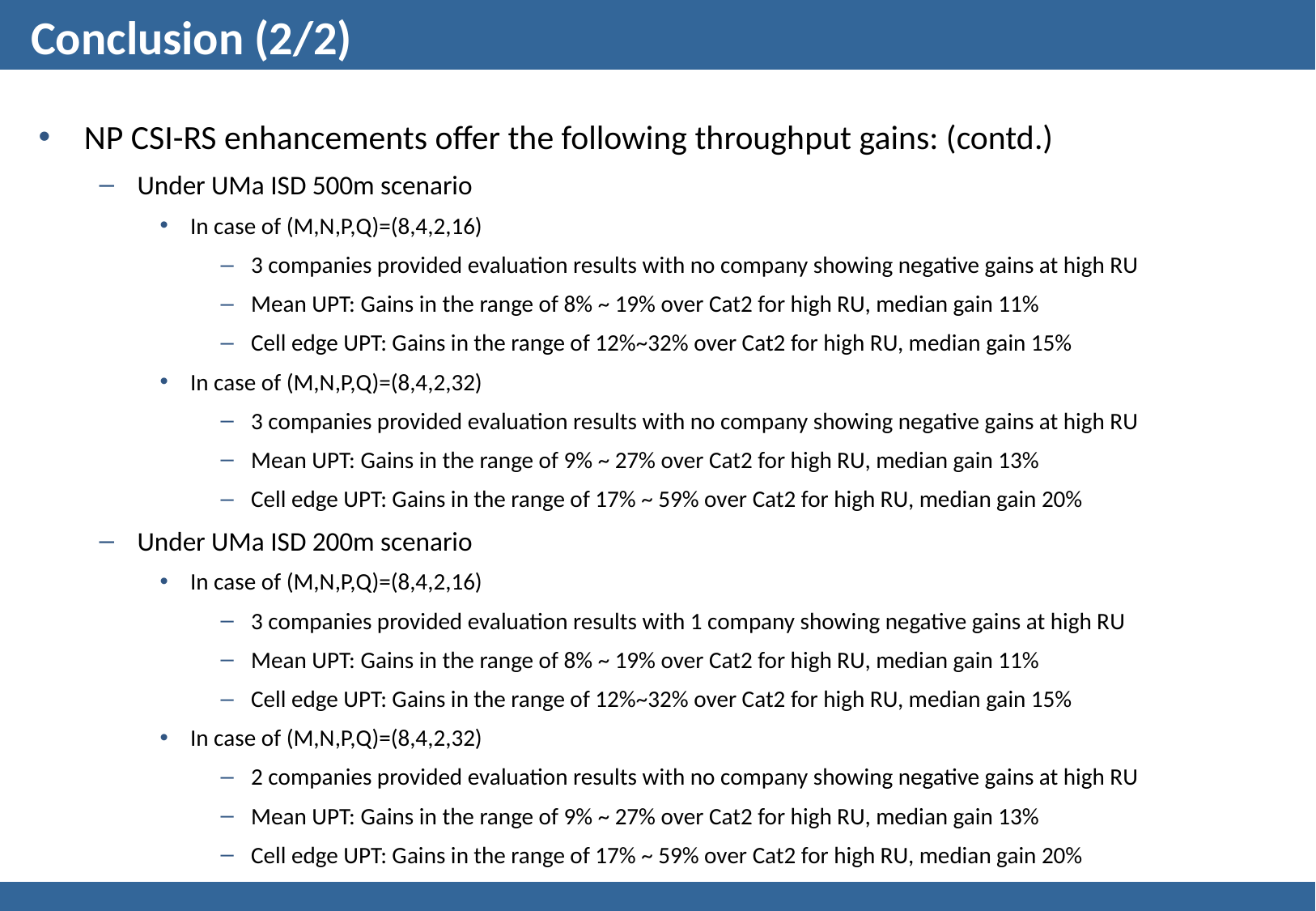

# Conclusion (2/2)
NP CSI-RS enhancements offer the following throughput gains: (contd.)
Under UMa ISD 500m scenario
In case of (M,N,P,Q)=(8,4,2,16)
3 companies provided evaluation results with no company showing negative gains at high RU
Mean UPT: Gains in the range of 8% ~ 19% over Cat2 for high RU, median gain 11%
Cell edge UPT: Gains in the range of 12%~32% over Cat2 for high RU, median gain 15%
In case of (M,N,P,Q)=(8,4,2,32)
3 companies provided evaluation results with no company showing negative gains at high RU
Mean UPT: Gains in the range of 9% ~ 27% over Cat2 for high RU, median gain 13%
Cell edge UPT: Gains in the range of 17% ~ 59% over Cat2 for high RU, median gain 20%
Under UMa ISD 200m scenario
In case of (M,N,P,Q)=(8,4,2,16)
3 companies provided evaluation results with 1 company showing negative gains at high RU
Mean UPT: Gains in the range of 8% ~ 19% over Cat2 for high RU, median gain 11%
Cell edge UPT: Gains in the range of 12%~32% over Cat2 for high RU, median gain 15%
In case of (M,N,P,Q)=(8,4,2,32)
2 companies provided evaluation results with no company showing negative gains at high RU
Mean UPT: Gains in the range of 9% ~ 27% over Cat2 for high RU, median gain 13%
Cell edge UPT: Gains in the range of 17% ~ 59% over Cat2 for high RU, median gain 20%